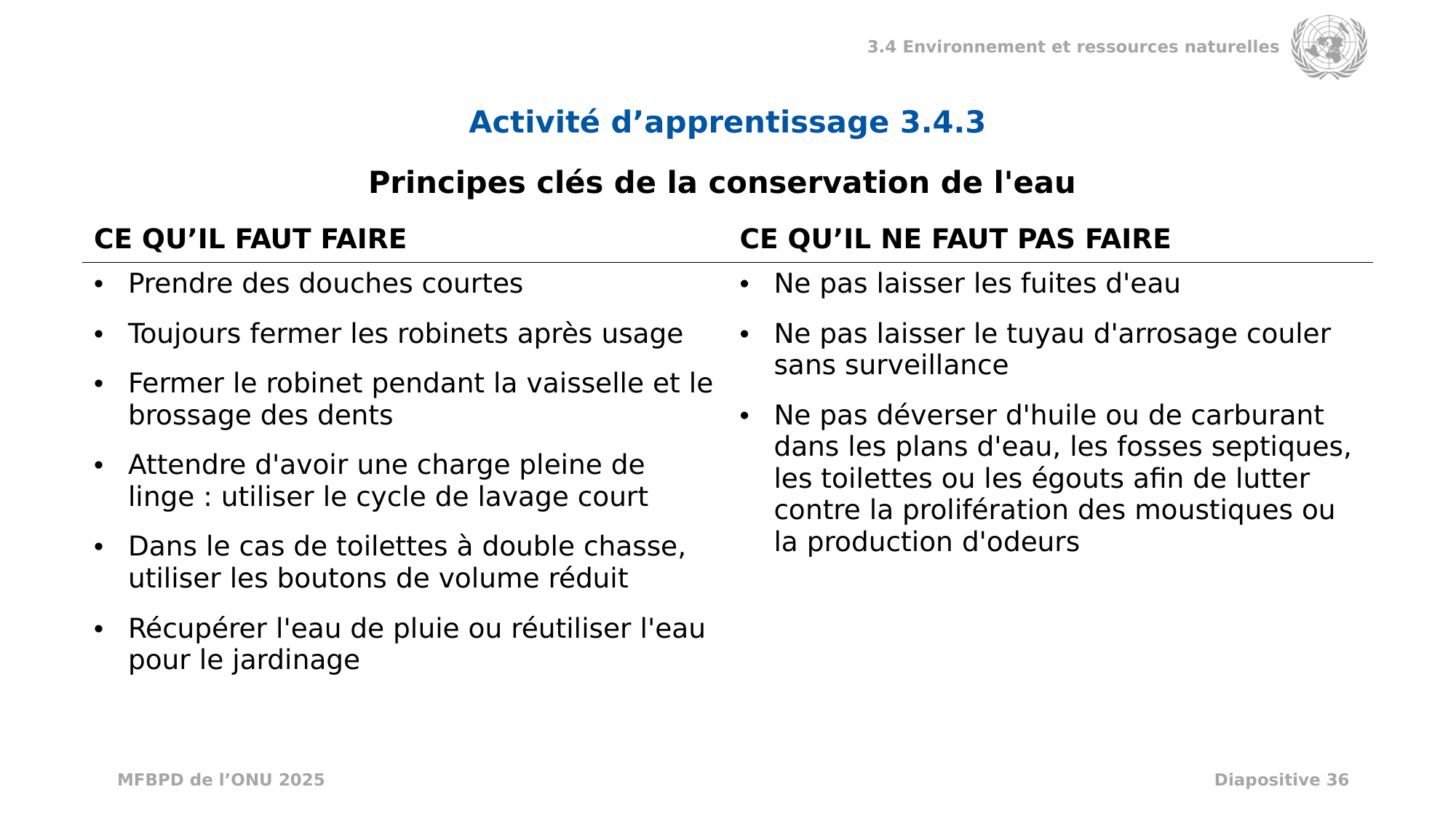

Activité d’apprentissage 3.4.3
Principes clés de la conservation de l'eau
| CE QU’IL FAUT FAIRE | CE QU’IL NE FAUT PAS FAIRE |
| --- | --- |
| Prendre des douches courtes Toujours fermer les robinets après usage Fermer le robinet pendant la vaisselle et le brossage des dents Attendre d'avoir une charge pleine de linge : utiliser le cycle de lavage court Dans le cas de toilettes à double chasse, utiliser les boutons de volume réduit Récupérer l'eau de pluie ou réutiliser l'eau pour le jardinage | Ne pas laisser les fuites d'eau Ne pas laisser le tuyau d'arrosage couler sans surveillance Ne pas déverser d'huile ou de carburant dans les plans d'eau, les fosses septiques, les toilettes ou les égouts afin de lutter contre la prolifération des moustiques ou la production d'odeurs |